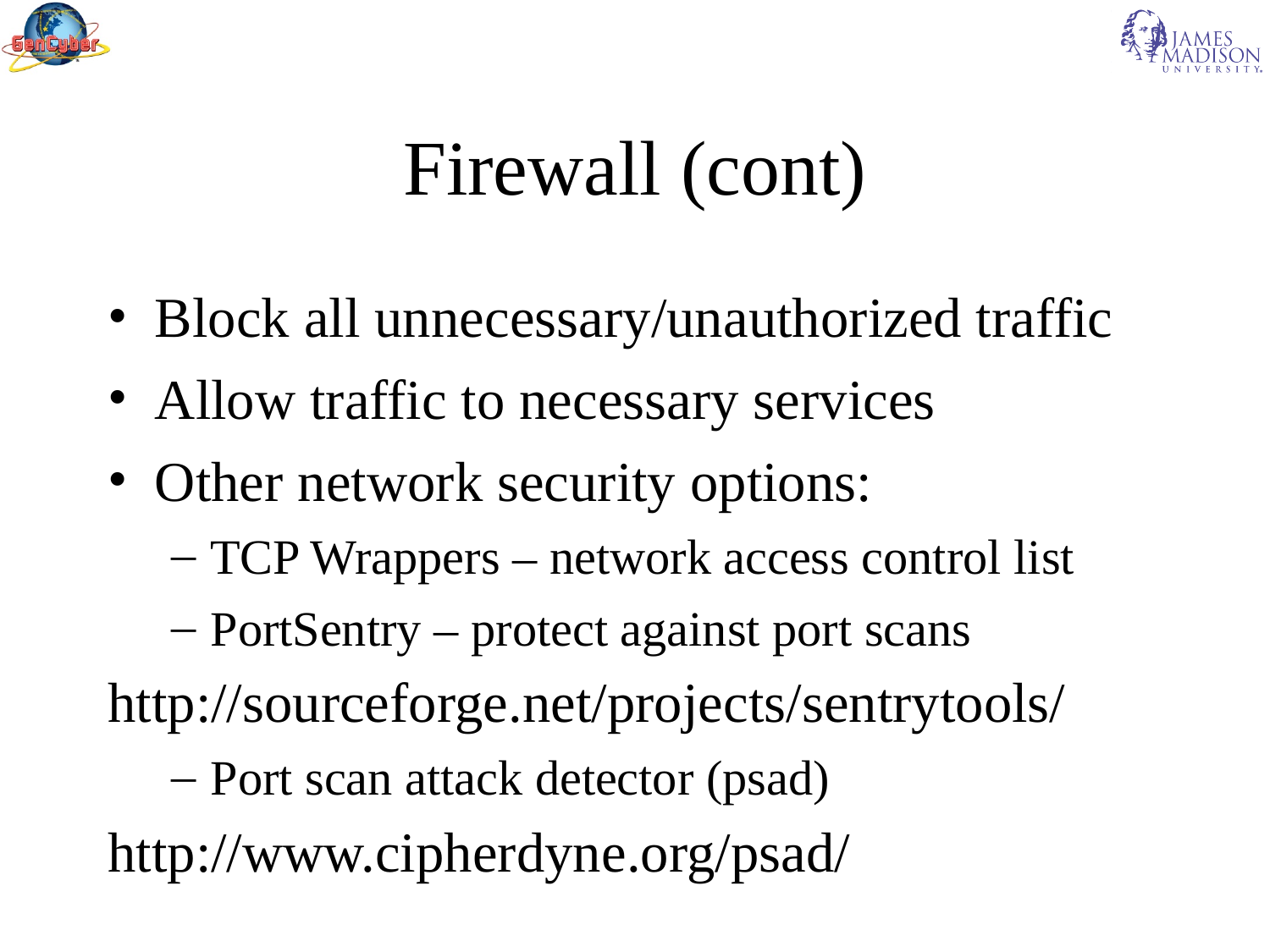

Firewall (cont)
Block all unnecessary/unauthorized traffic
Allow traffic to necessary services
Other network security options:
TCP Wrappers – network access control list
PortSentry – protect against port scans
http://sourceforge.net/projects/sentrytools/
Port scan attack detector (psad)
http://www.cipherdyne.org/psad/